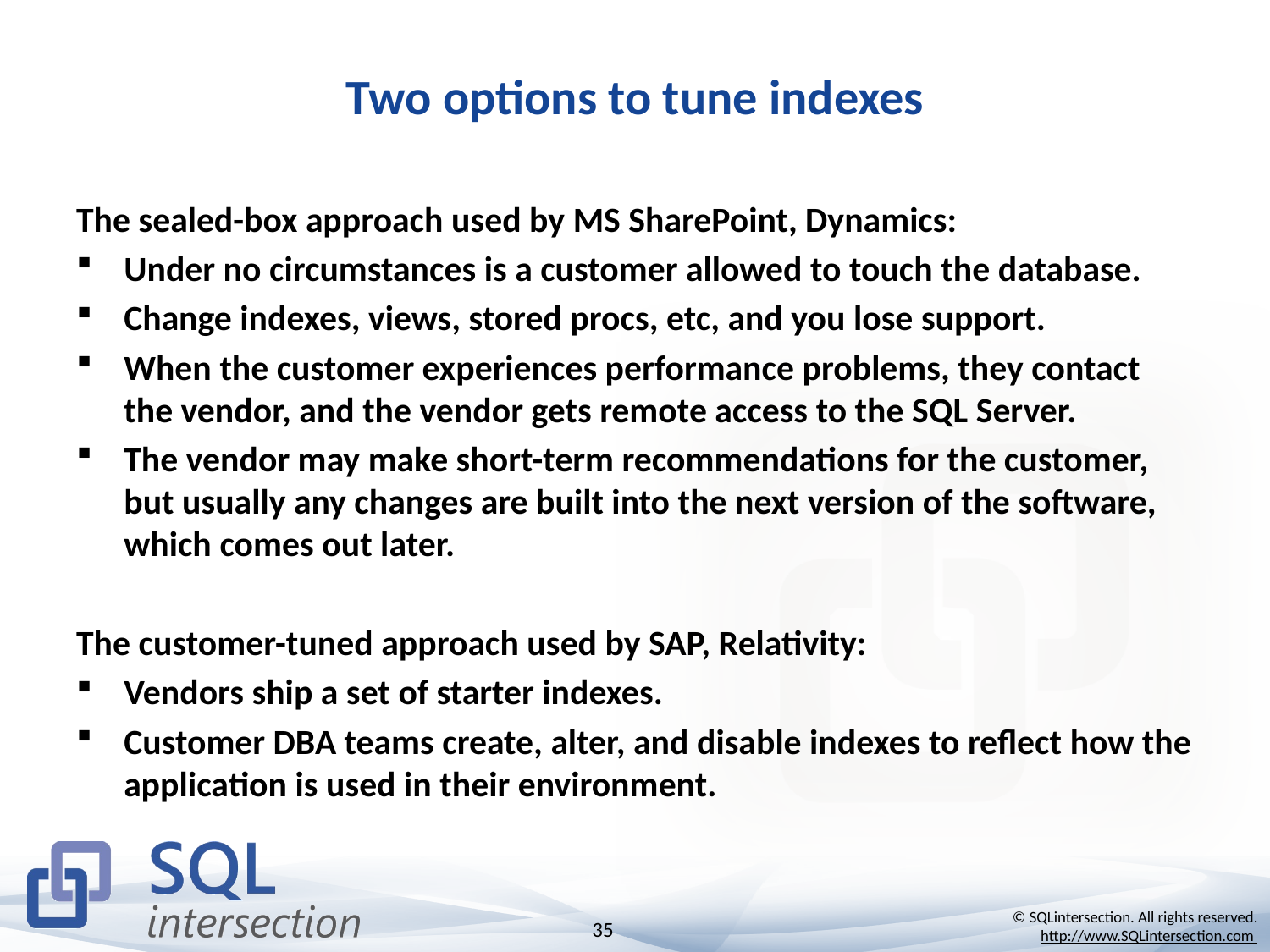

# Two options to tune indexes
The sealed-box approach used by MS SharePoint, Dynamics:
Under no circumstances is a customer allowed to touch the database.
Change indexes, views, stored procs, etc, and you lose support.
When the customer experiences performance problems, they contact the vendor, and the vendor gets remote access to the SQL Server.
The vendor may make short-term recommendations for the customer, but usually any changes are built into the next version of the software, which comes out later.

The customer-tuned approach used by SAP, Relativity:
Vendors ship a set of starter indexes.
Customer DBA teams create, alter, and disable indexes to reflect how the application is used in their environment.